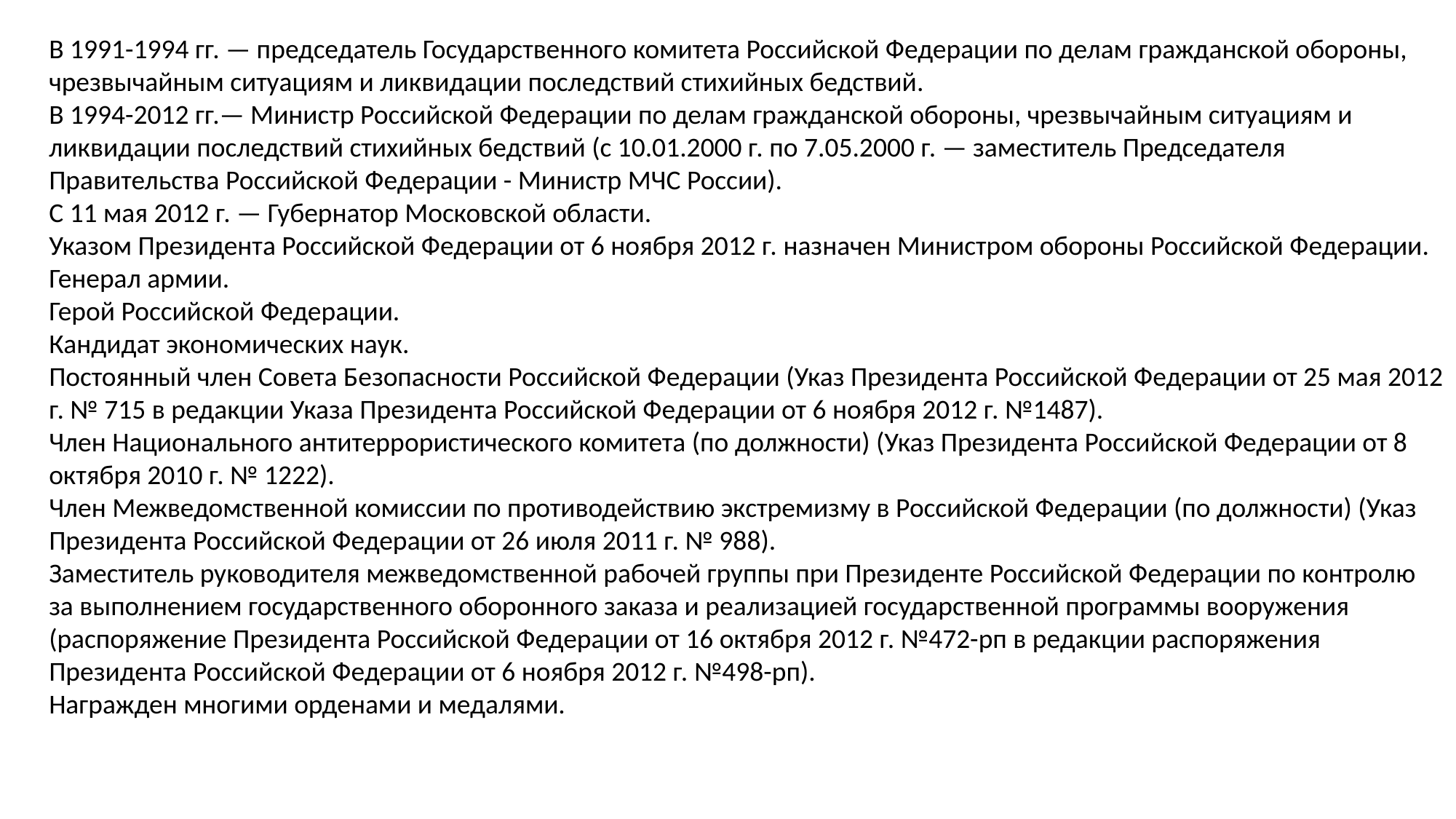

В 1991-1994 гг. — председатель Государственного комитета Российской Федерации по делам гражданской обороны, чрезвычайным ситуациям и ликвидации последствий стихийных бедствий.
В 1994-2012 гг.— Министр Российской Федерации по делам гражданской обороны, чрезвычайным ситуациям и ликвидации последствий стихийных бедствий (с 10.01.2000 г. по 7.05.2000 г. — заместитель Председателя Правительства Российской Федерации - Министр МЧС России).
С 11 мая 2012 г. — Губернатор Московской области.
Указом Президента Российской Федерации от 6 ноября 2012 г. назначен Министром обороны Российской Федерации.
Генерал армии.
Герой Российской Федерации.
Кандидат экономических наук.
Постоянный член Совета Безопасности Российской Федерации (Указ Президента Российской Федерации от 25 мая 2012 г. № 715 в редакции Указа Президента Российской Федерации от 6 ноября 2012 г. №1487).
Член Национального антитеррористического комитета (по должности) (Указ Президента Российской Федерации от 8 октября 2010 г. № 1222).
Член Межведомственной комиссии по противодействию экстремизму в Российской Федерации (по должности) (Указ Президента Российской Федерации от 26 июля 2011 г. № 988).
Заместитель руководителя межведомственной рабочей группы при Президенте Российской Федерации по контролю за выполнением государственного оборонного заказа и реализацией государственной программы вооружения (распоряжение Президента Российской Федерации от 16 октября 2012 г. №472-рп в редакции распоряжения Президента Российской Федерации от 6 ноября 2012 г. №498-рп).
Награжден многими орденами и медалями.